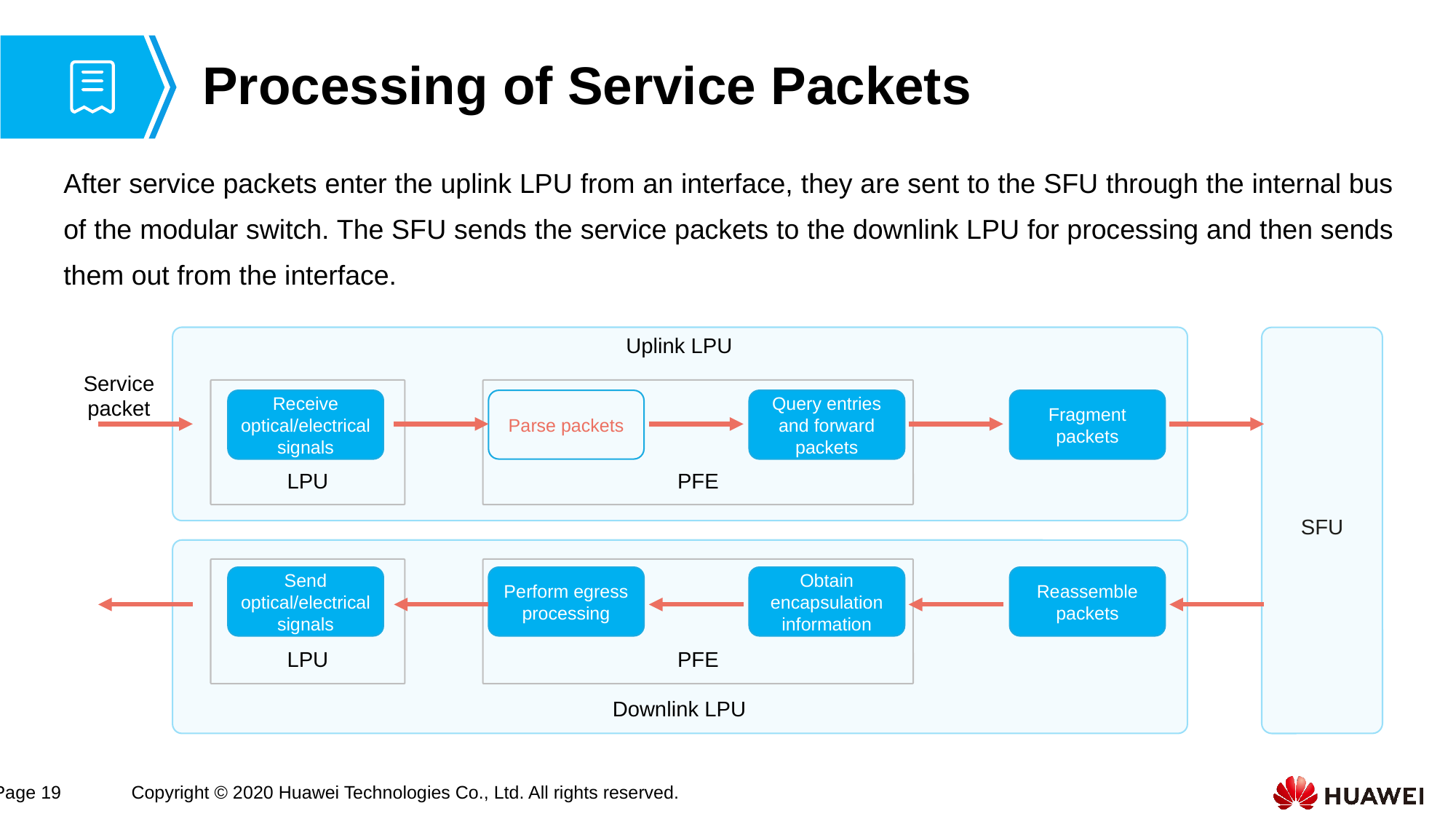

# Processing of Service Packets
After service packets enter the uplink LPU from an interface, they are sent to the SFU through the internal bus of the modular switch. The SFU sends the service packets to the downlink LPU for processing and then sends them out from the interface.

SFU
Uplink LPU
Service packet

Receive optical/electrical signals
Parse packets
Query entries and forward packets
Fragment packets
LPU
PFE

Send optical/electrical signals
Perform egress processing
Obtain encapsulation information
Reassemble packets
LPU
PFE
Downlink LPU